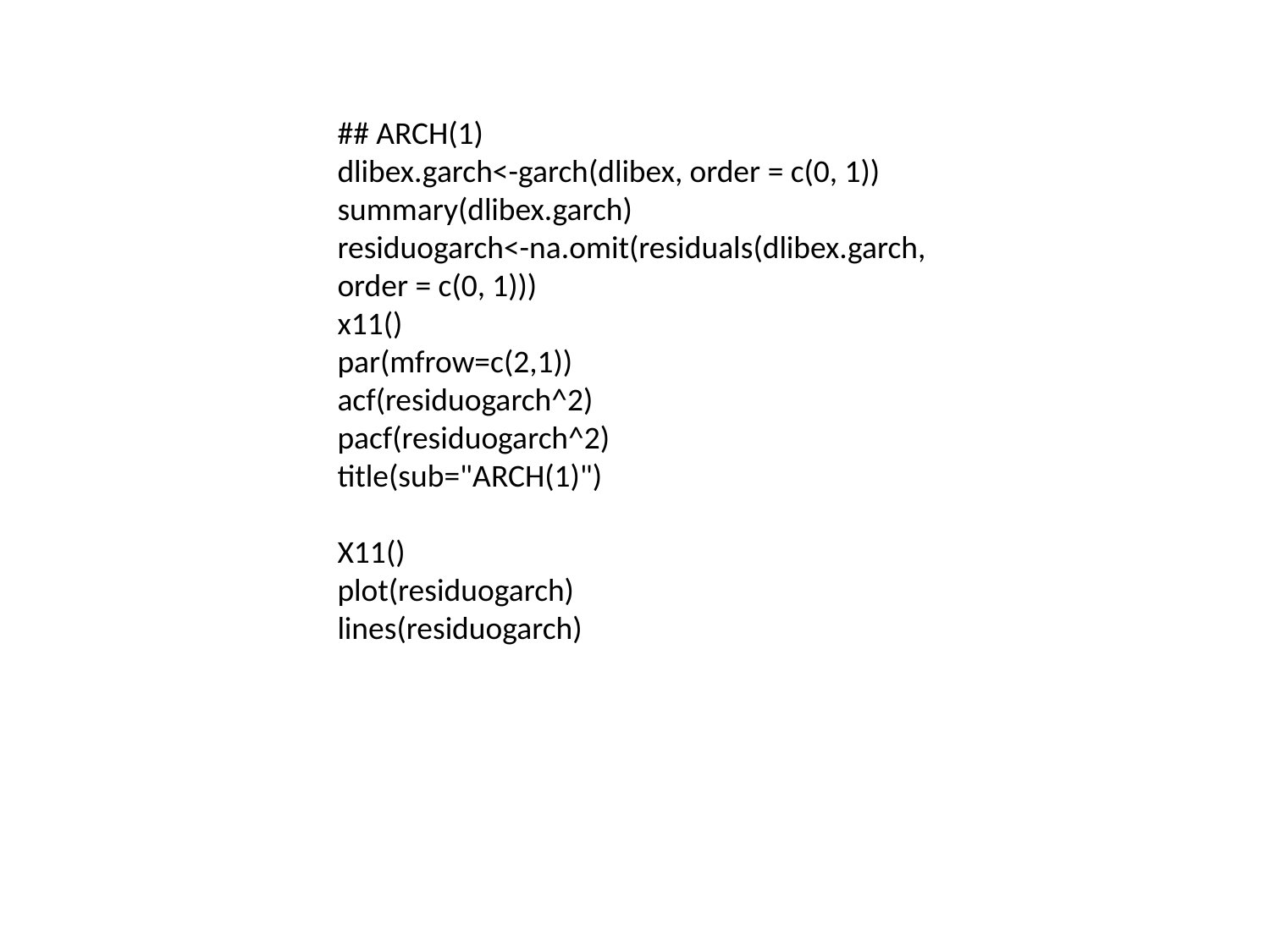

## ARCH(1)
dlibex.garch<-garch(dlibex, order = c(0, 1))
summary(dlibex.garch)
residuogarch<-na.omit(residuals(dlibex.garch, order = c(0, 1)))
x11()
par(mfrow=c(2,1))
acf(residuogarch^2)
pacf(residuogarch^2)
title(sub="ARCH(1)")

X11()
plot(residuogarch)
lines(residuogarch)